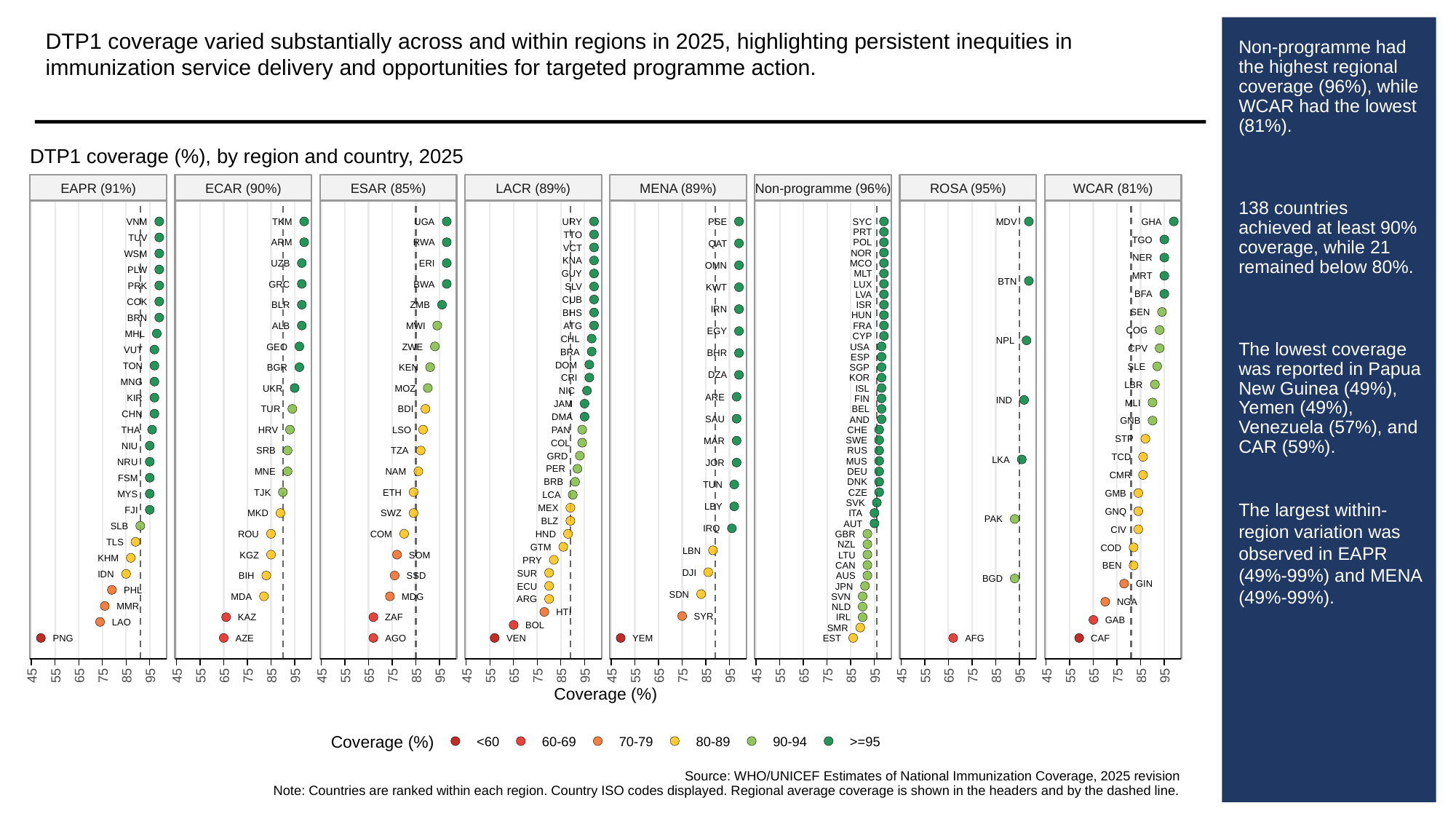

DTP1 coverage varied substantially across and within regions in 2025, highlighting persistent inequities in immunization service delivery and opportunities for targeted programme action.
# Non-programme had the highest regional coverage (96%), while WCAR had the lowest (81%).

138 countries achieved at least 90% coverage, while 21 remained below 80%.

The lowest coverage was reported in Papua New Guinea (49%), Yemen (49%), Venezuela (57%), and CAR (59%).

The largest within-region variation was observed in EAPR (49%-99%) and MENA (49%-99%).

DTP1 coverage (%), by region and country, 2025

EAPR (91%)
ECAR (90%)
ESAR (85%)
LACR (89%)
MENA (89%)
Non-programme (96%)
ROSA (95%)
WCAR (81%)

VNM
TKM
UGA
URY
PSE
SYC
MDV
GHA

PRT

TTO

TUV

TGO

ARM
RWA
POL
QAT

VCT

NOR
WSM

NER

KNA

UZB
ERI
MCO

OMN

PLW

GUY
MLT

MRT

BTN

GRC
BWA
LUX

PRK

SLV
KWT

BFA
LVA

CUB

COK

BLR
ZMB
ISR

IRN

SEN
BHS

HUN

BRN

ALB
MWI
ATG
FRA

COG
EGY

MHL

CYP

CHL

NPL

GEO
ZWE
USA

CPV

VUT

BRA

BHR

ESP

DOM

TON

SLE
BGR
KEN
SGP

DZA

CRI
KOR

MNG

LBR

UKR
MOZ
ISL

NIC

ARE

KIR
FIN

IND

MLI
JAM

TUR
BDI
BEL

CHN

DMA

SAU
AND

GNB

THA
HRV
LSO
PAN
CHE

STP

SWE
MAR

COL

NIU

SRB
TZA
RUS

GRD
TCD

LKA

MUS

NRU
JOR

PER

MNE
NAM
DEU

CMR

FSM

BRB
DNK

TUN

TJK
ETH
CZE

GMB

MYS
LCA

SVK

LBY

MEX

FJI

GNQ

MKD
SWZ
ITA

PAK

BLZ

AUT

SLB

IRQ
CIV

ROU
COM
HND
GBR

TLS

NZL

GTM
COD

LBN

KGZ
SOM
LTU

KHM

PRY

CAN
BEN

DJI

SUR
IDN

BIH
SSD
AUS

BGD

GIN

ECU
JPN

PHL

SDN

MDA
MDG
SVN

ARG

NGA

MMR
NLD

HTI

SYR
KAZ
ZAF
IRL

GAB

LAO

BOL

SMR

PNG
AZE
AGO
VEN
YEM
EST
AFG
CAF

45
55
65
75
85
95
45
55
65
75
85
95
45
55
65
75
85
95
45
55
65
75
85
95
45
55
65
75
85
95
45
55
65
75
85
95
45
55
65
75
85
95
45
55
65
75
85
95
Coverage (%)
Coverage (%)
<60
60-69
70-79
80-89
90-94
>=95

Source: WHO/UNICEF Estimates of National Immunization Coverage, 2025 revision
Note: Countries are ranked within each region. Country ISO codes displayed. Regional average coverage is shown in the headers and by the dashed line.